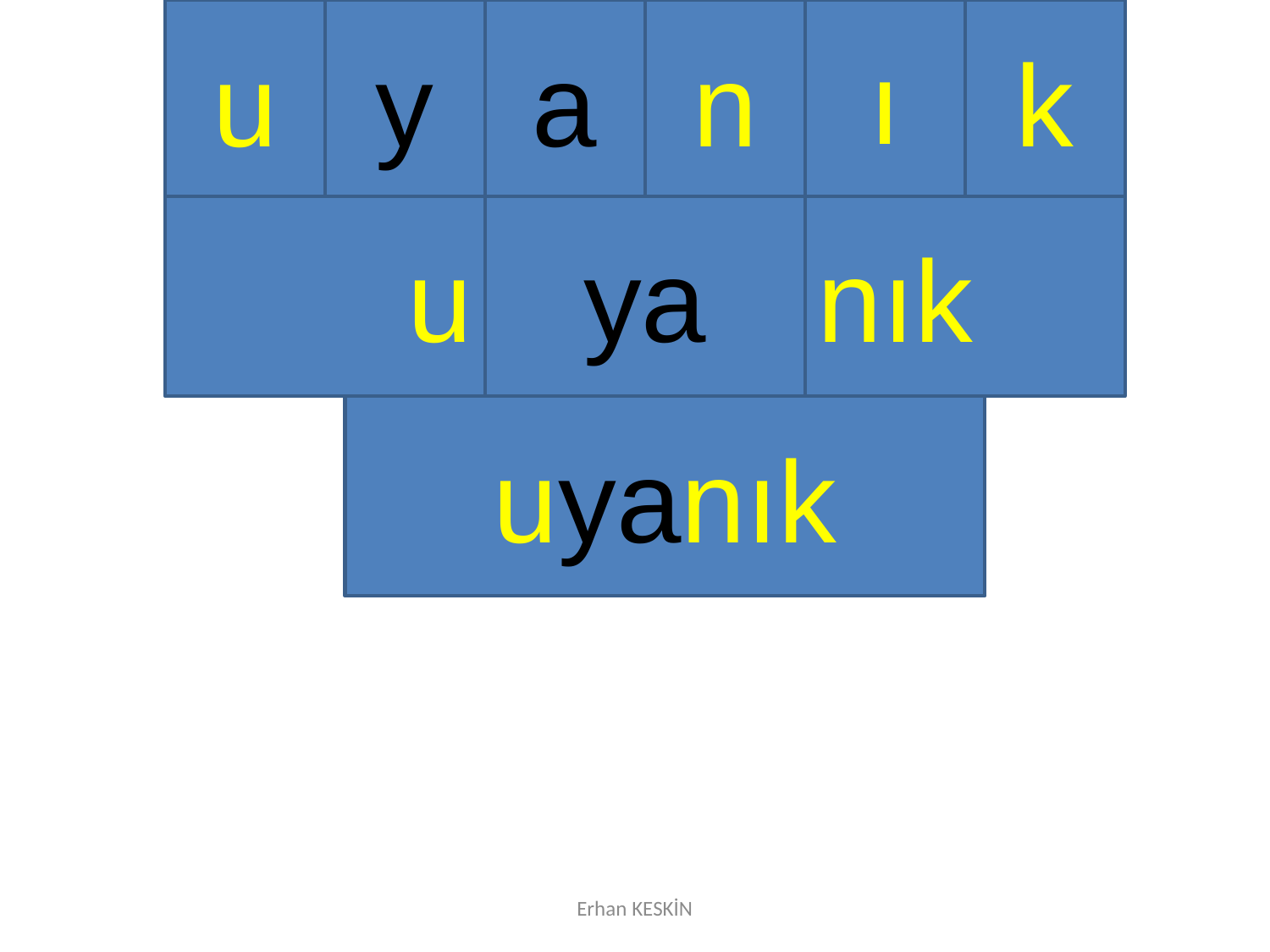

u
y
a
n
ı
k
u
ya
nık
uyanık
Erhan KESKİN